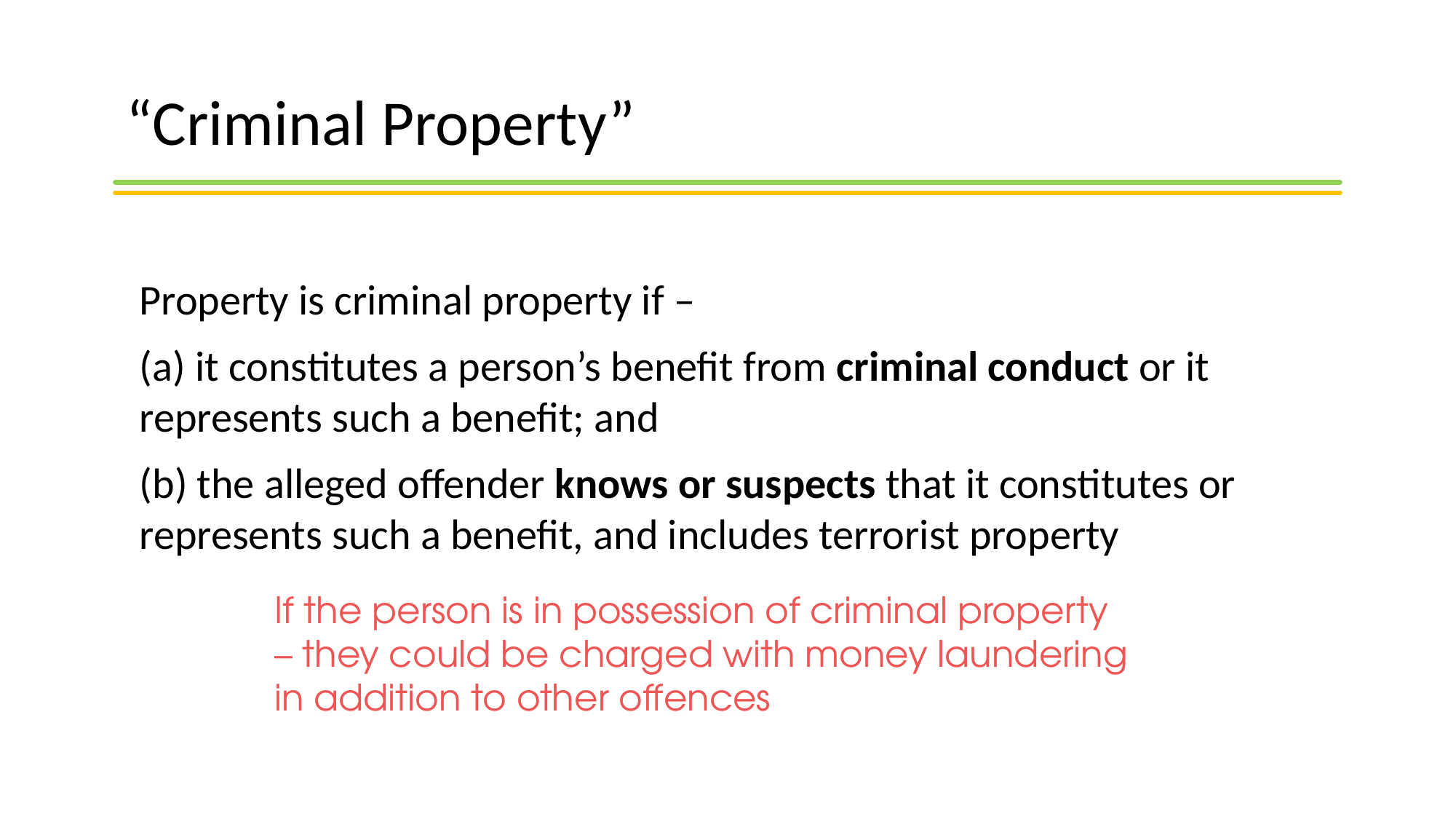

# “Criminal Property”
Property is criminal property if –
(a) it constitutes a person’s benefit from criminal conduct or it represents such a benefit; and
(b) the alleged offender knows or suspects that it constitutes or represents such a benefit, and includes terrorist property
If the person is in possession of criminal property – they could be charged with money laundering in addition to other offences